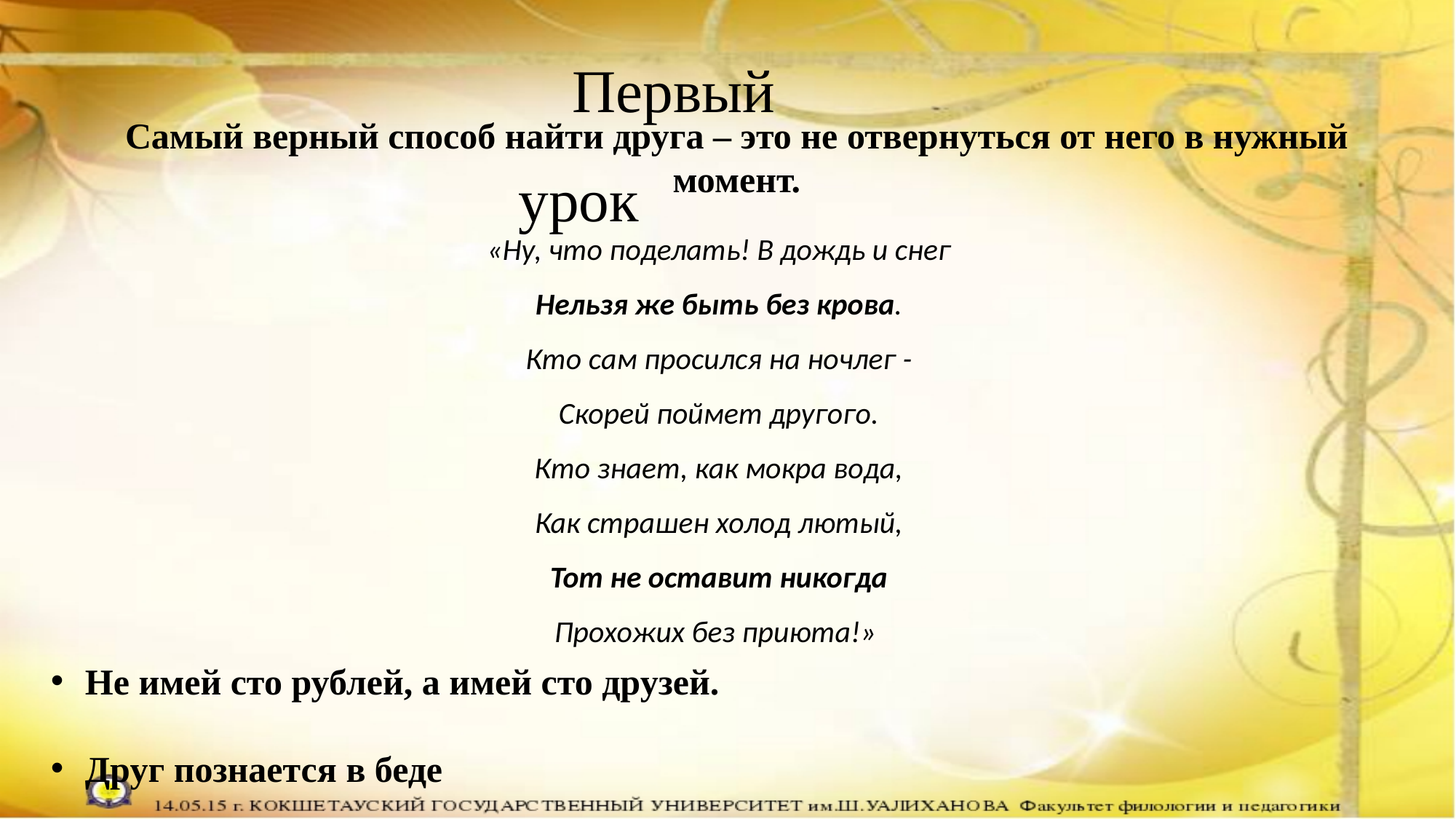

Первый урок
Самый верный способ найти друга – это не отвернуться от него в нужный момент.
«Ну, что поделать! В дождь и снег
Нельзя же быть без крова.
Кто сам просился на ночлег -
Скорей поймет другого.
Кто знает, как мокра вода,
Как страшен холод лютый,
Тот не оставит никогда
Прохожих без приюта!»
Не имей сто рублей, а имей сто друзей.

Друг познается в беде